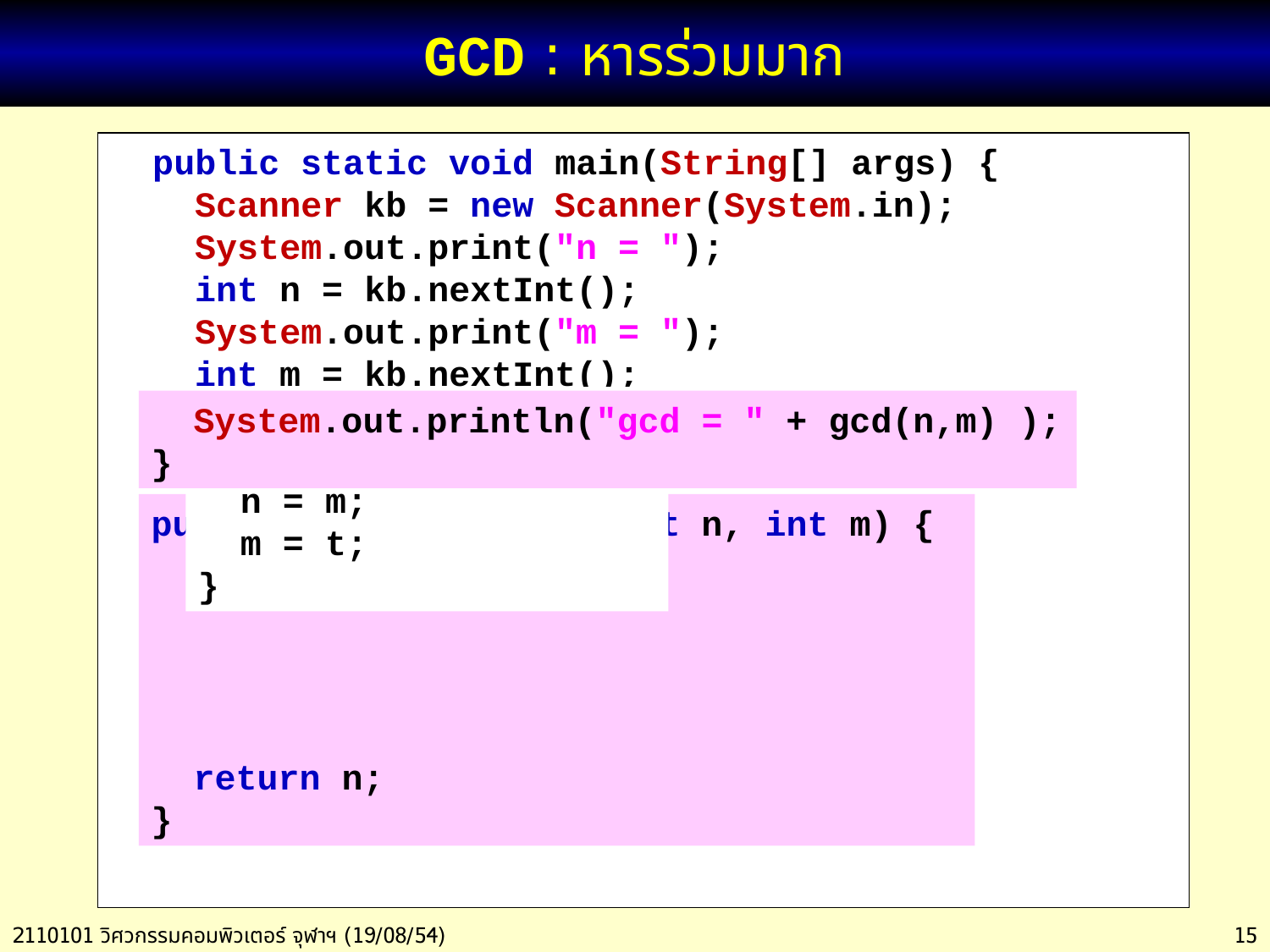

# GCD : หารร่วมมาก
  public static void main(String[] args) {
    Scanner kb = new Scanner(System.in);
    System.out.print("n = ");
    int n = kb.nextInt();
    System.out.print("m = ");
    int m = kb.nextInt();

    System.out.println("gcd = " + n);
  }

while (m > 0) {
  int t = n % m;
  n = m;
  m = t;
}
  System.out.println("gcd = " + gcd(n,m) );
}
public static int gcd(int n, int m) {

  return n;
}